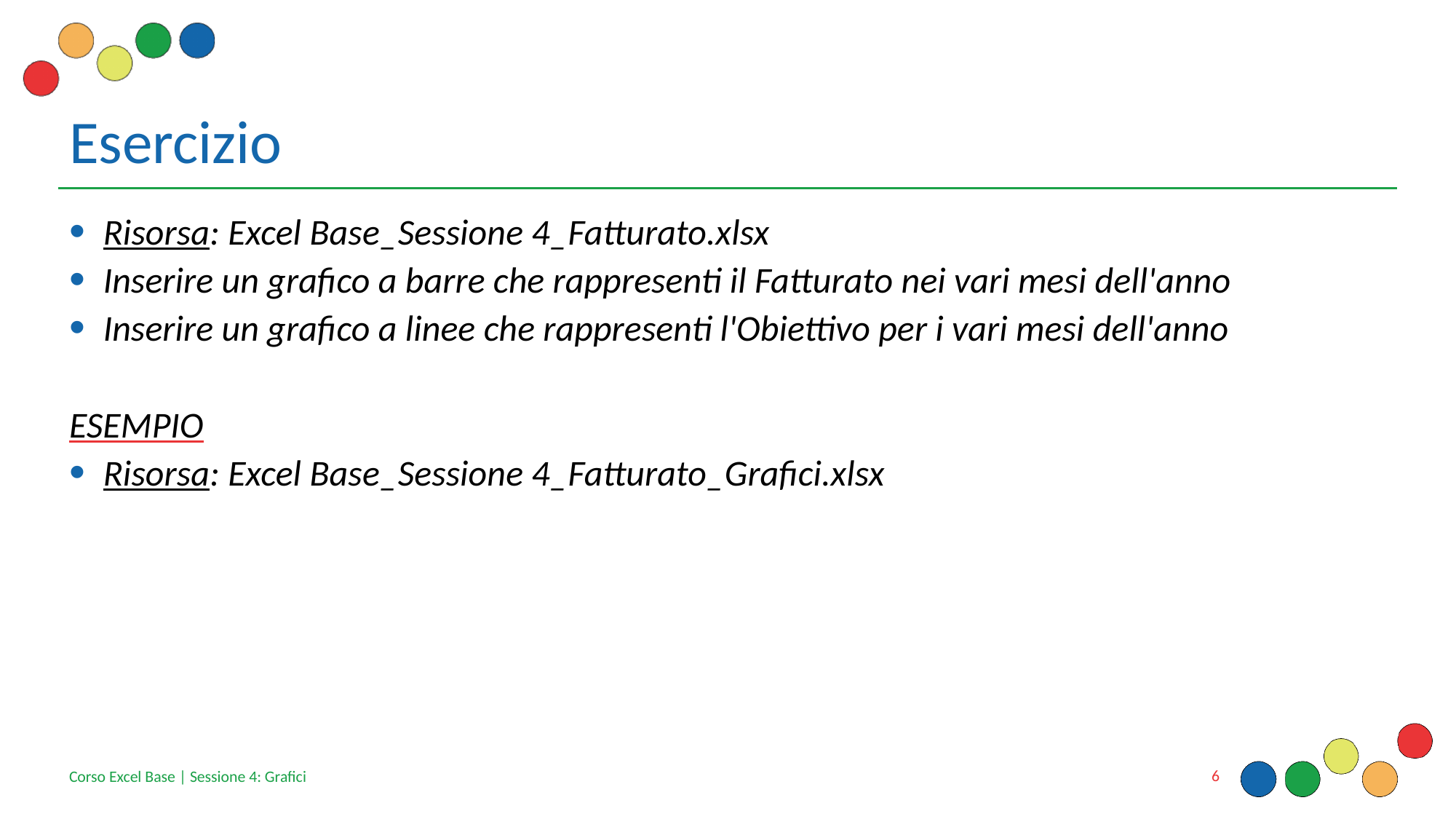

# Esercizio
Risorsa: Excel Base_Sessione 4_Fatturato.xlsx
Inserire un grafico a barre che rappresenti il Fatturato nei vari mesi dell'anno
Inserire un grafico a linee che rappresenti l'Obiettivo per i vari mesi dell'anno

ESEMPIO
Risorsa: Excel Base_Sessione 4_Fatturato_Grafici.xlsx

6
Corso Excel Base | Sessione 4: Grafici